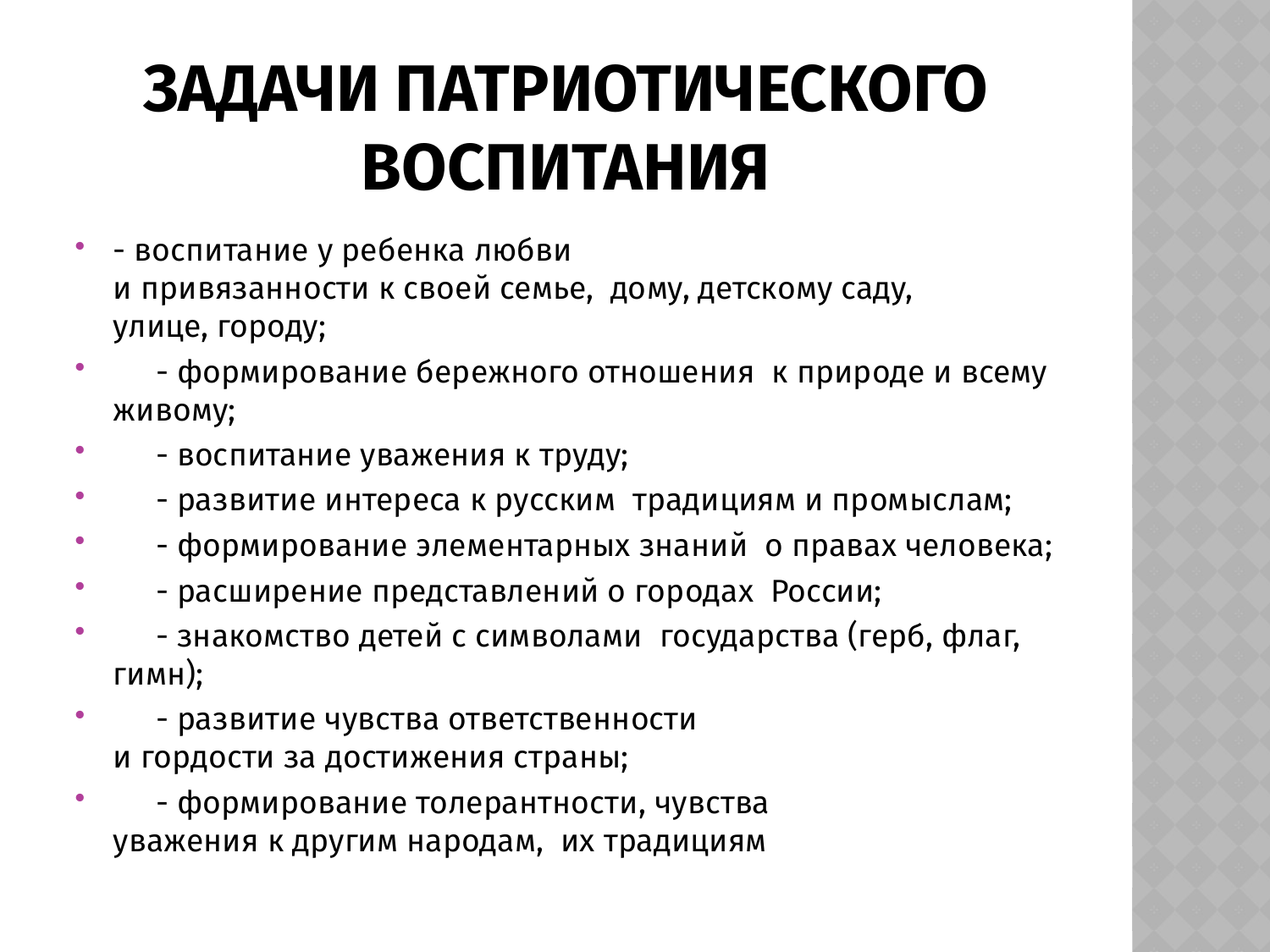

# Задачи патриотического воспитания
- воспитание у ребенка любви  и привязанности к своей семье,  дому, детскому саду, улице, городу;
     - формирование бережного отношения  к природе и всему живому;
     - воспитание уважения к труду;
     - развитие интереса к русским  традициям и промыслам;
     - формирование элементарных знаний  о правах человека;
     - расширение представлений о городах  России;
     - знакомство детей с символами  государства (герб, флаг, гимн);
     - развитие чувства ответственности  и гордости за достижения страны;
     - формирование толерантности, чувства  уважения к другим народам,  их традициям